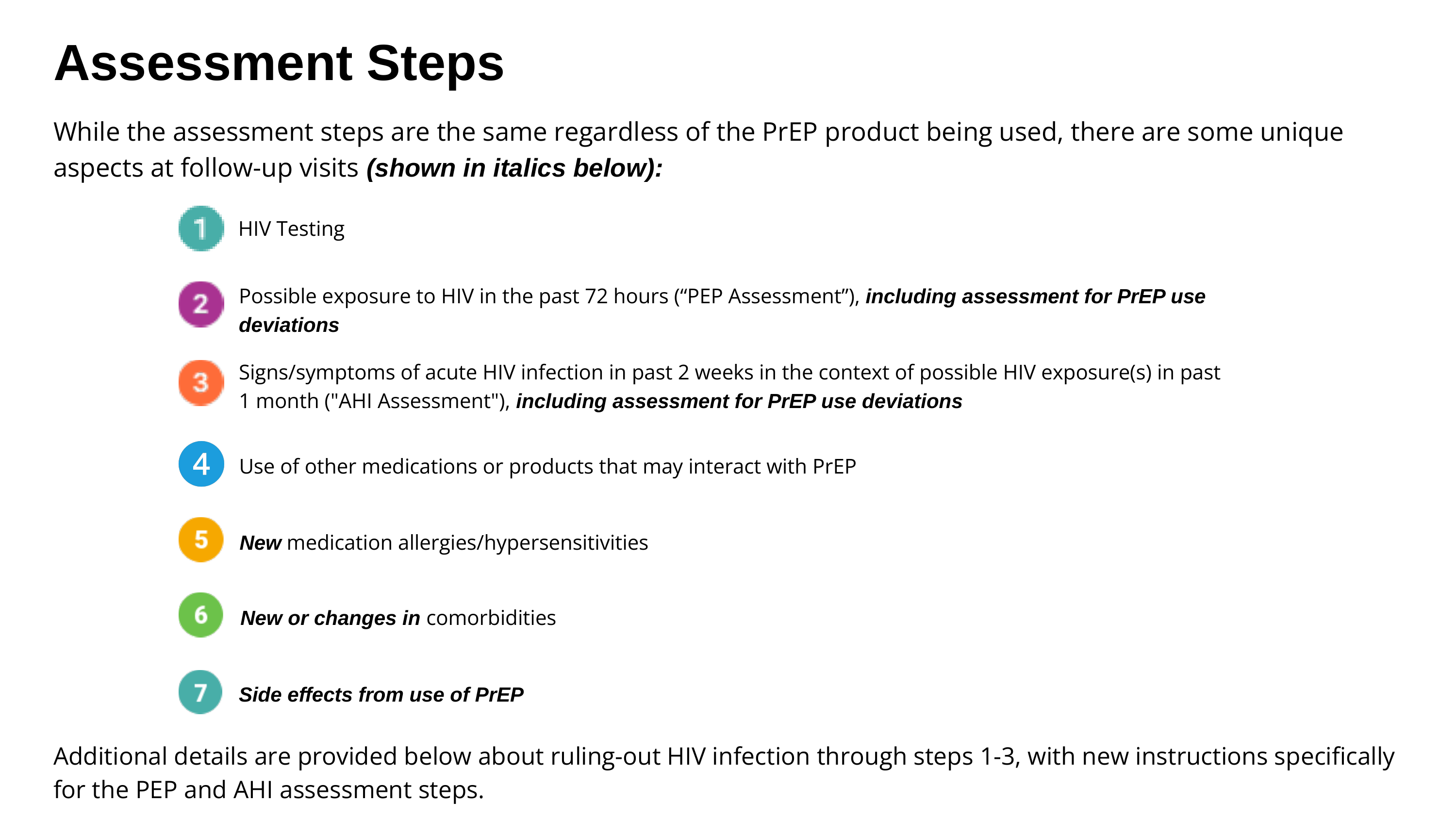

Assessment Steps
While the assessment steps are the same regardless of the PrEP product being used, there are some unique aspects at follow-up visits (shown in italics below):

HIV Testing
Possible exposure to HIV in the past 72 hours (“PEP Assessment”), including assessment for PrEP use deviations

Signs/symptoms of acute HIV infection in past 2 weeks in the context of possible HIV exposure(s) in past 1 month ("AHI Assessment"), including assessment for PrEP use deviations

Use of other medications or products that may interact with PrEP

New medication allergies/hypersensitivities

New or changes in comorbidities

Side effects from use of PrEP
Additional details are provided below about ruling-out HIV infection through steps 1-3, with new instructions specifically for the PEP and AHI assessment steps.